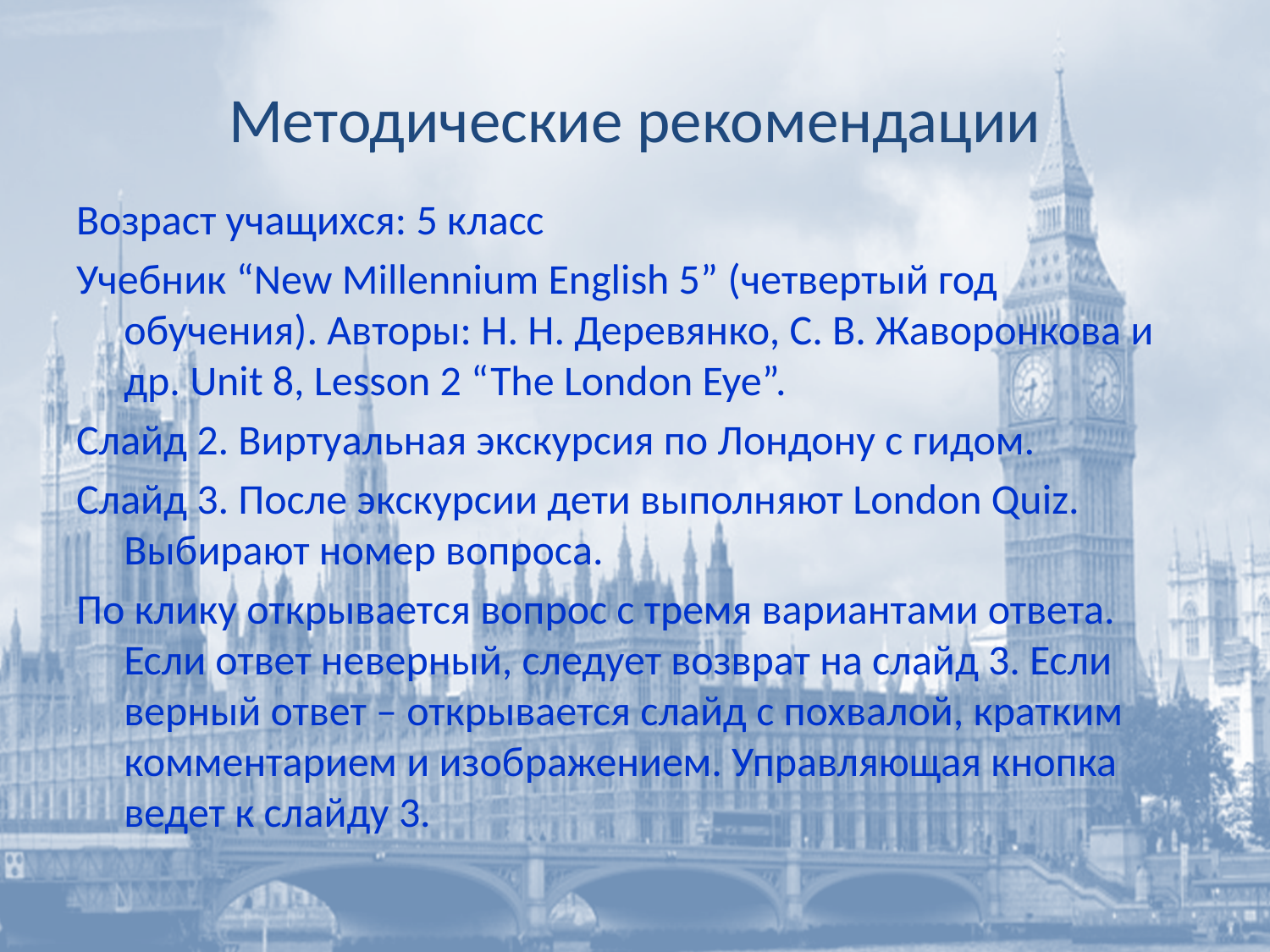

# Методические рекомендации
Возраст учащихся: 5 класс
Учебник “New Millennium English 5” (четвертый год обучения). Авторы: Н. Н. Деревянко, С. В. Жаворонкова и др. Unit 8, Lesson 2 “The London Eye”.
Слайд 2. Виртуальная экскурсия по Лондону с гидом.
Слайд 3. После экскурсии дети выполняют London Quiz. Выбирают номер вопроса.
По клику открывается вопрос с тремя вариантами ответа. Если ответ неверный, следует возврат на слайд 3. Если верный ответ – открывается слайд с похвалой, кратким комментарием и изображением. Управляющая кнопка ведет к слайду 3.